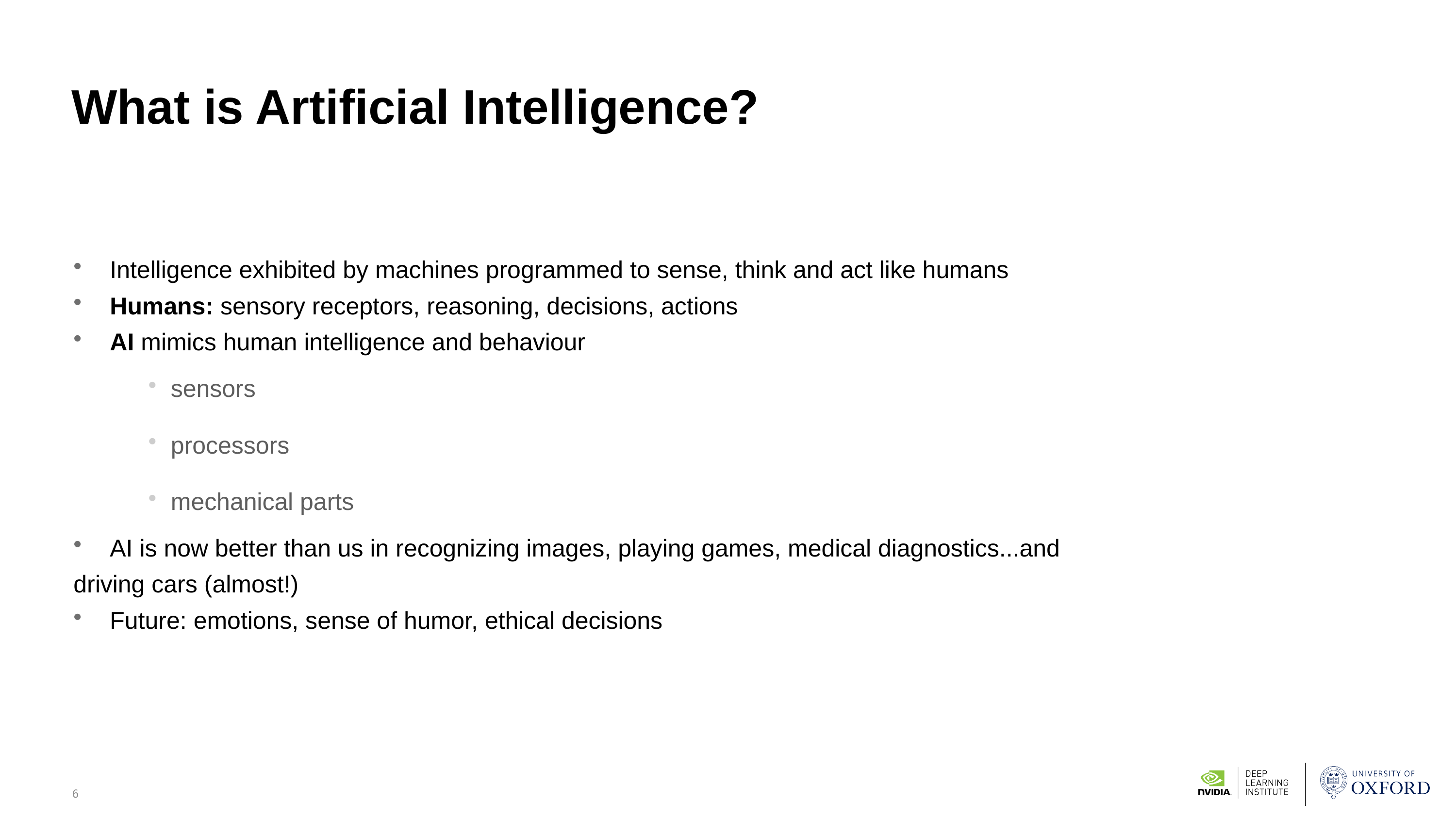

# What is Artificial Intelligence?
Intelligence exhibited by machines programmed to sense, think and act like humans
Humans: sensory receptors, reasoning, decisions, actions
AI mimics human intelligence and behaviour
sensors
processors
mechanical parts
AI is now better than us in recognizing images, playing games, medical diagnostics...and
driving cars (almost!)
Future: emotions, sense of humor, ethical decisions